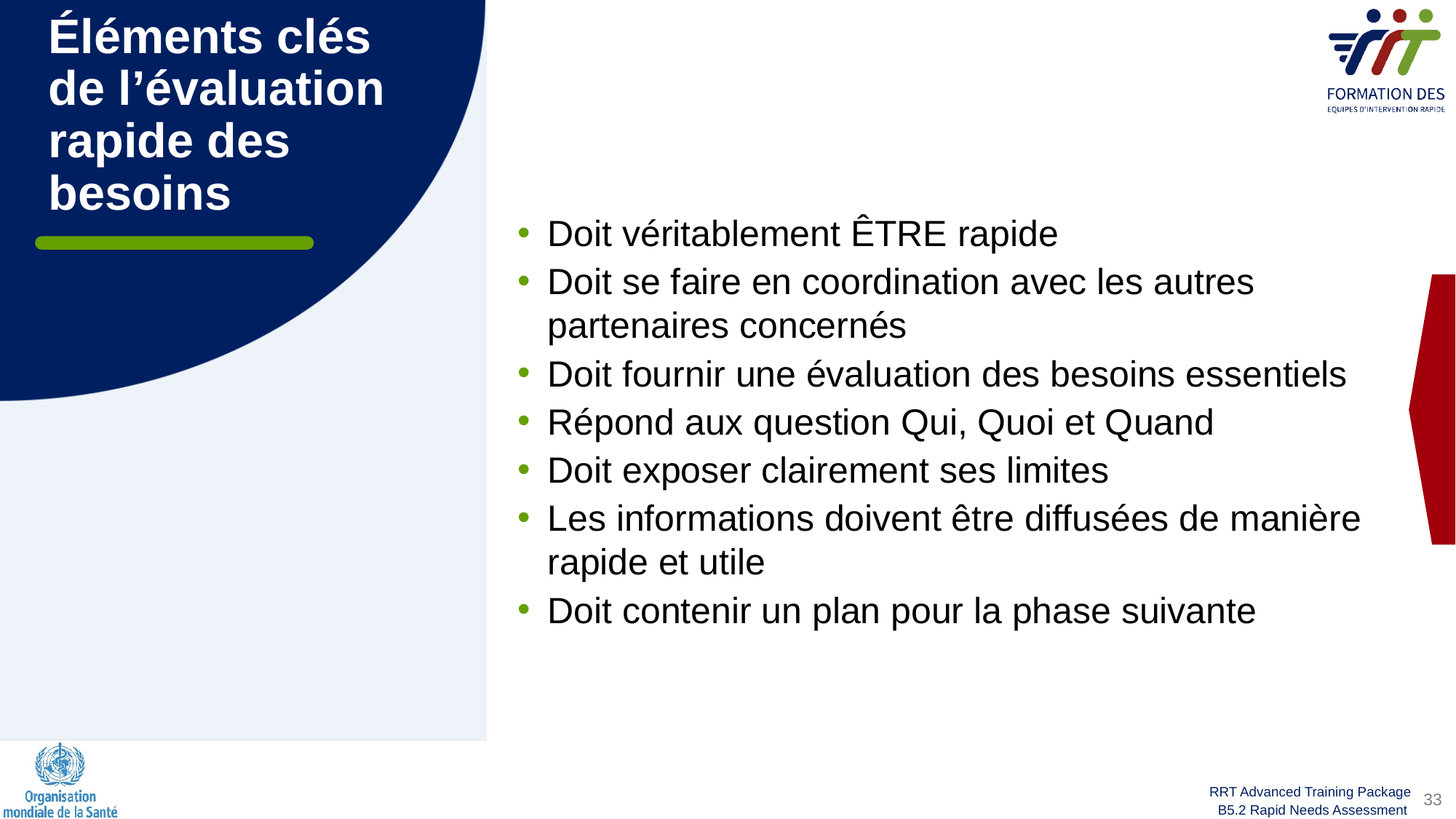

Éléments clés de l’évaluation rapide des besoins

Doit véritablement ÊTRE rapide
Doit se faire en coordination avec les autres partenaires concernés
Doit fournir une évaluation des besoins essentiels
Répond aux question Qui, Quoi et Quand
Doit exposer clairement ses limites
Les informations doivent être diffusées de manière rapide et utile
Doit contenir un plan pour la phase suivante